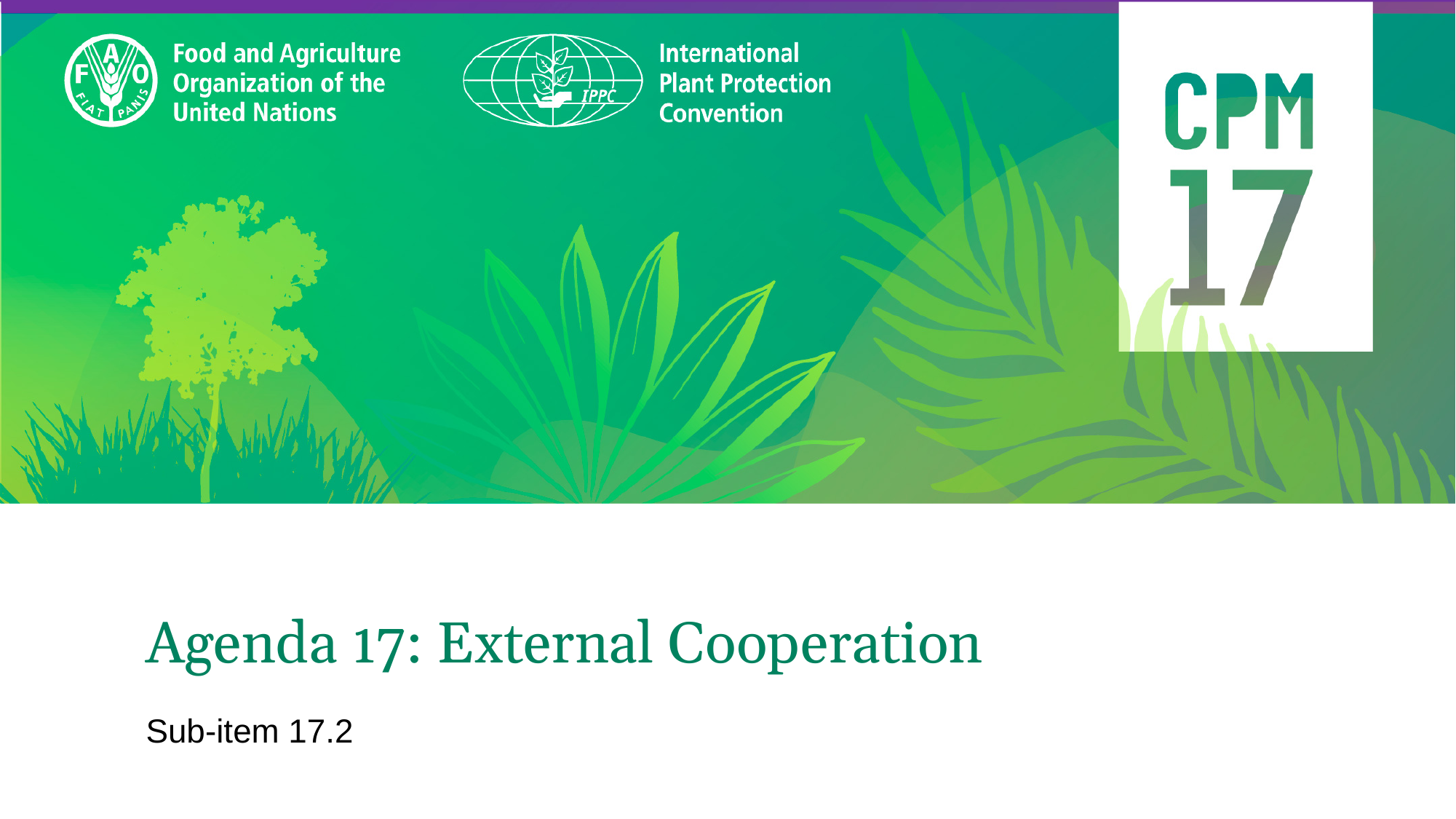

# Agenda 17: External Cooperation
Sub-item 17.2